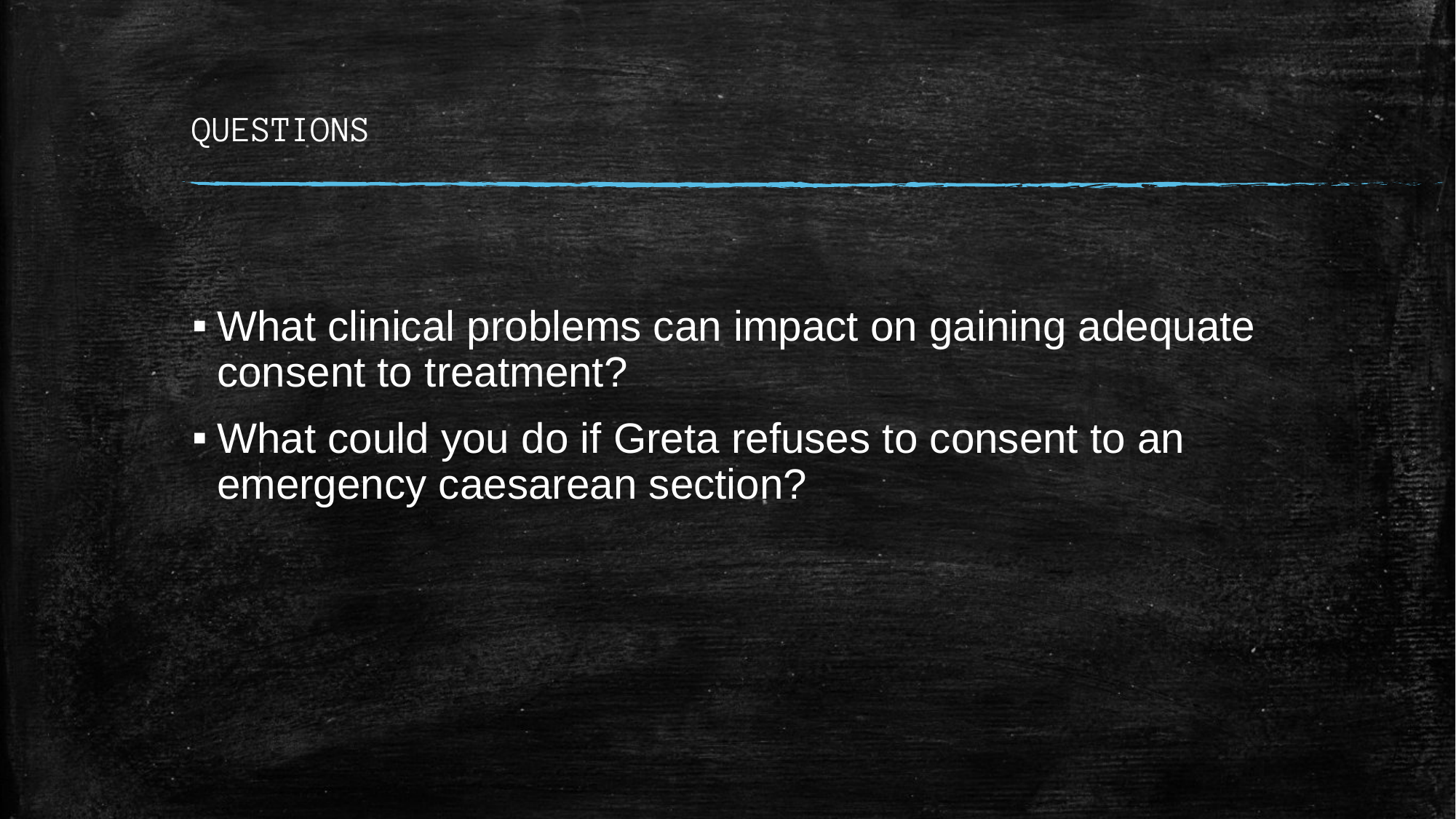

# QUESTIONS

What clinical problems can impact on gaining adequate consent to treatment?
What could you do if Greta refuses to consent to an emergency caesarean section?